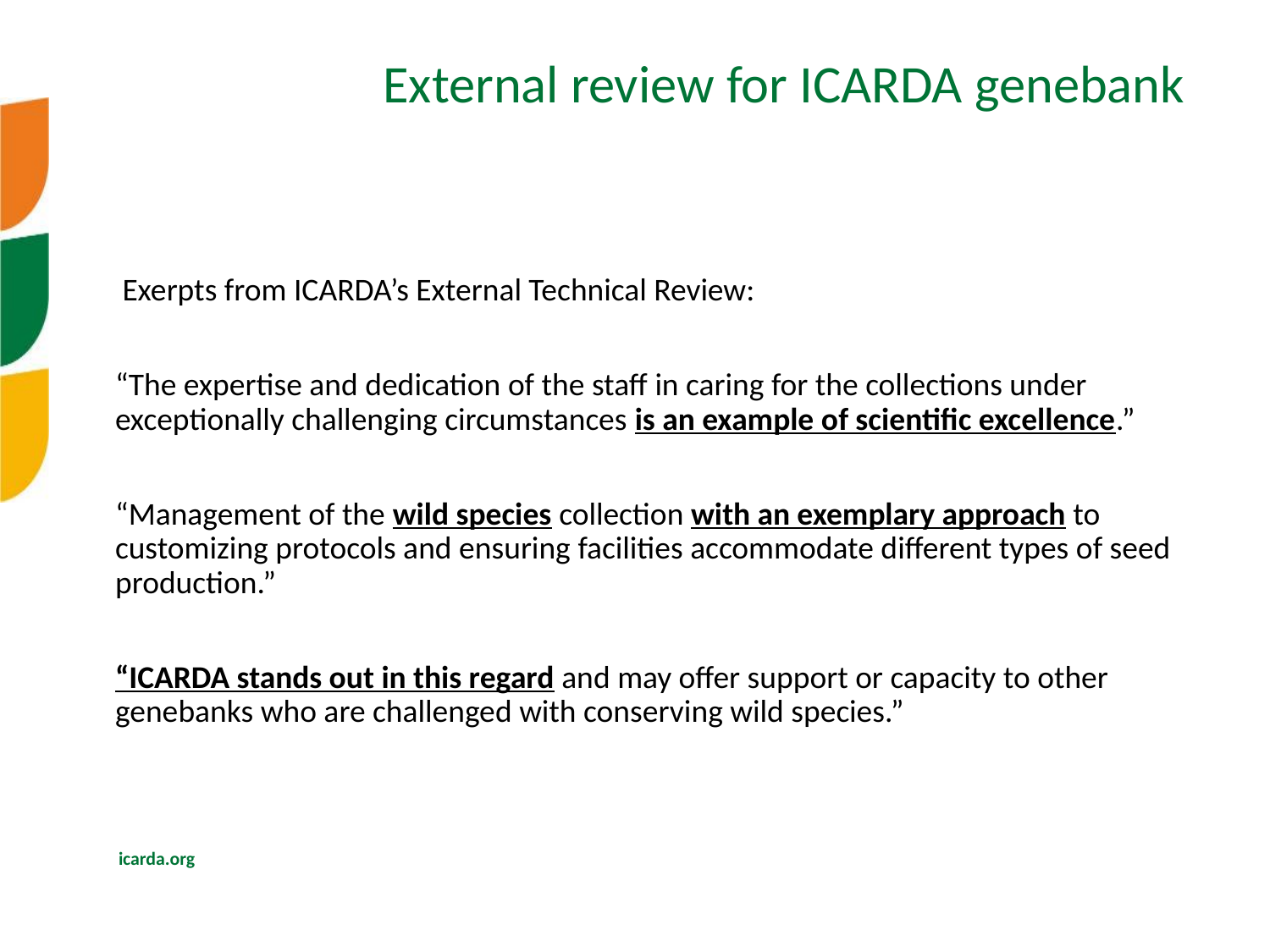

# External review for ICARDA genebank
 Exerpts from ICARDA’s External Technical Review:

“The expertise and dedication of the staff in caring for the collections under exceptionally challenging circumstances is an example of scientific excellence.”

“Management of the wild species collection with an exemplary approach to customizing protocols and ensuring facilities accommodate different types of seed production.”

“ICARDA stands out in this regard and may offer support or capacity to other genebanks who are challenged with conserving wild species.”